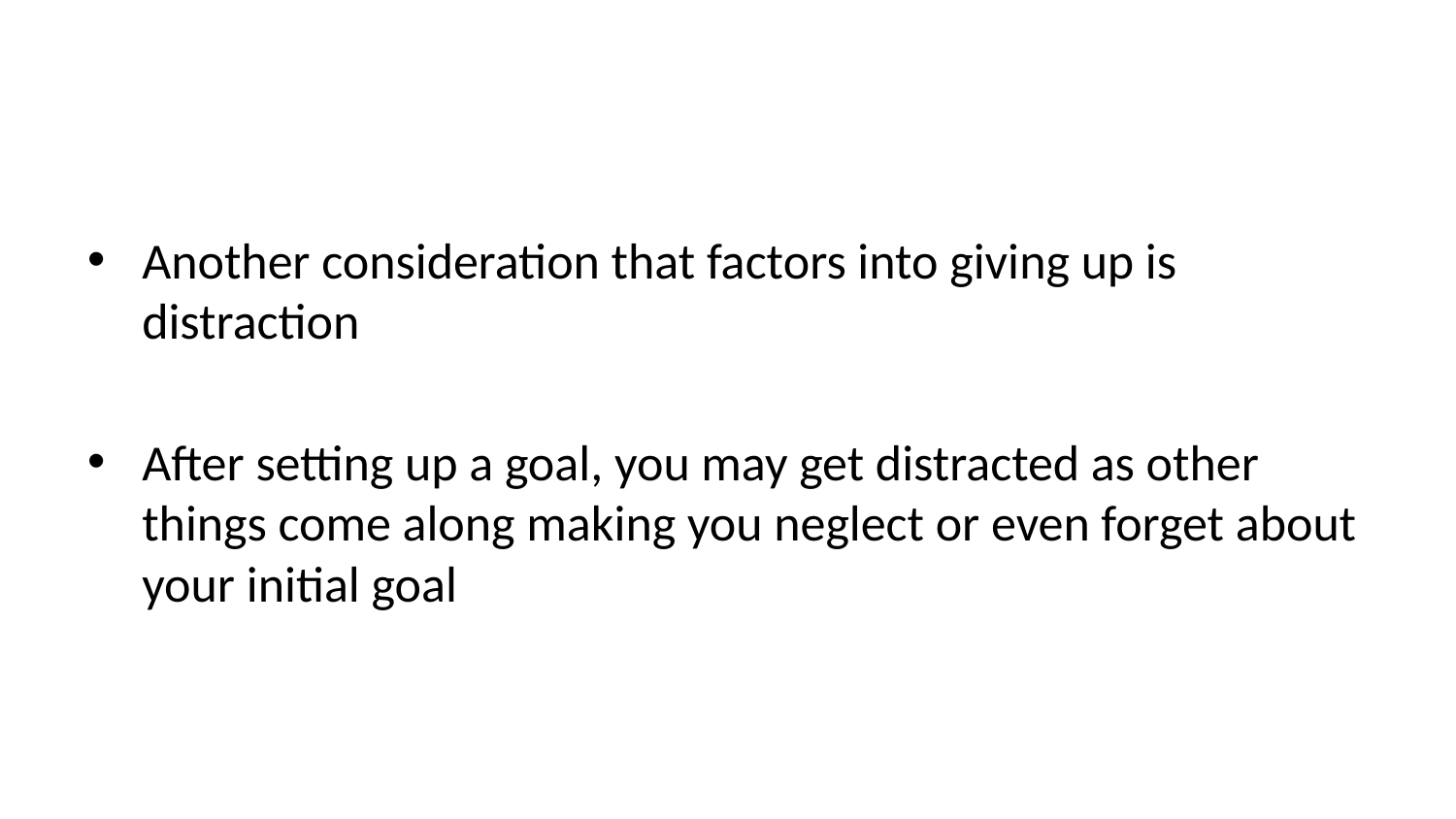

Another consideration that factors into giving up is distraction

After setting up a goal, you may get distracted as other things come along making you neglect or even forget about your initial goal